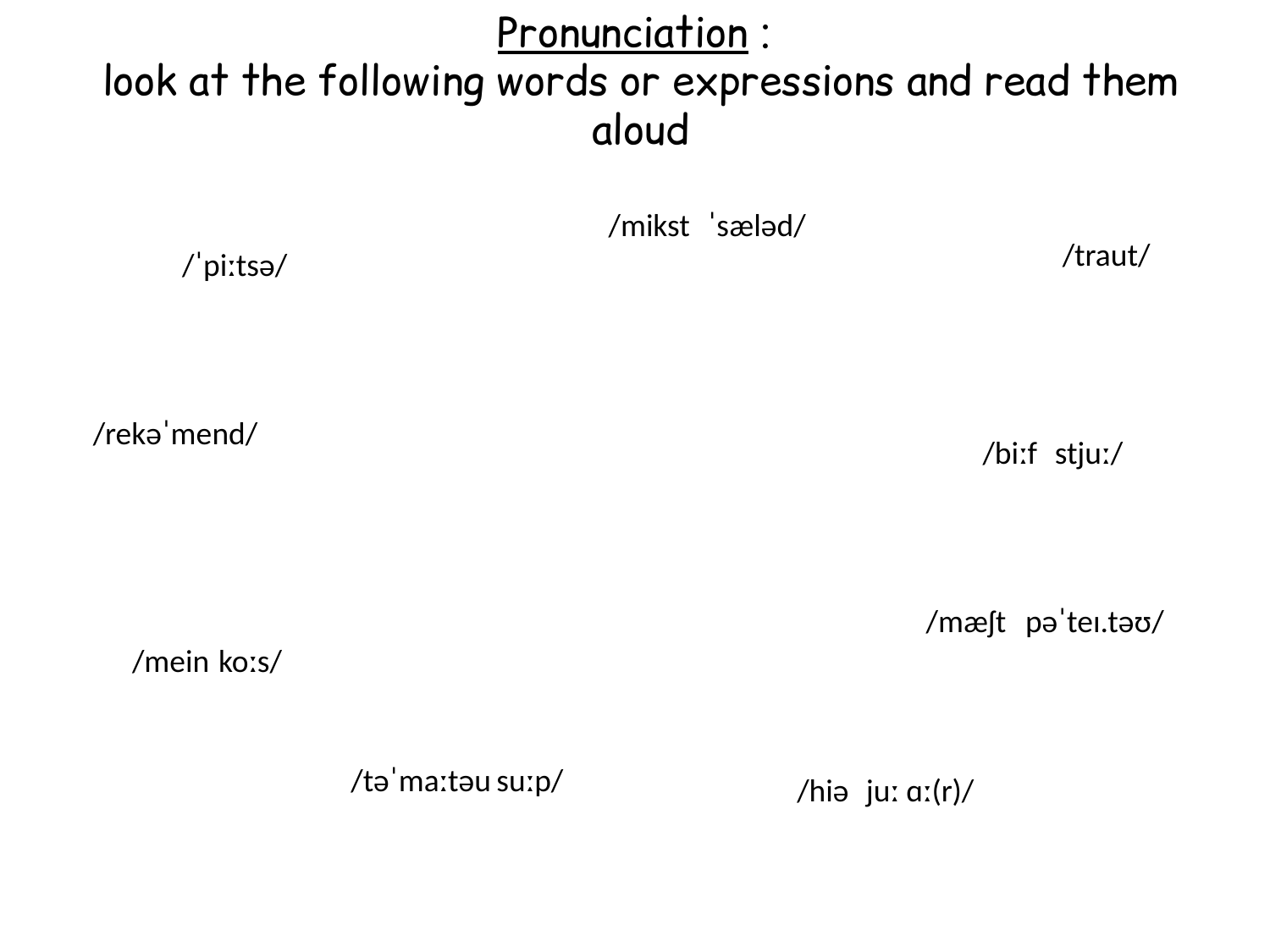

# Pronunciation : look at the following words or expressions and read them aloud
/mikst
ˈsӕləd/
 /traut/
/ˈpiːtsə/
/rekəˈmend/
 /biːf
stjuː/
/mæʃt
pəˈteɪ.təʊ/
/mein
 koːs/
/təˈmaːtəu
 suːp/
/hiə
juː
ɑː(r)/